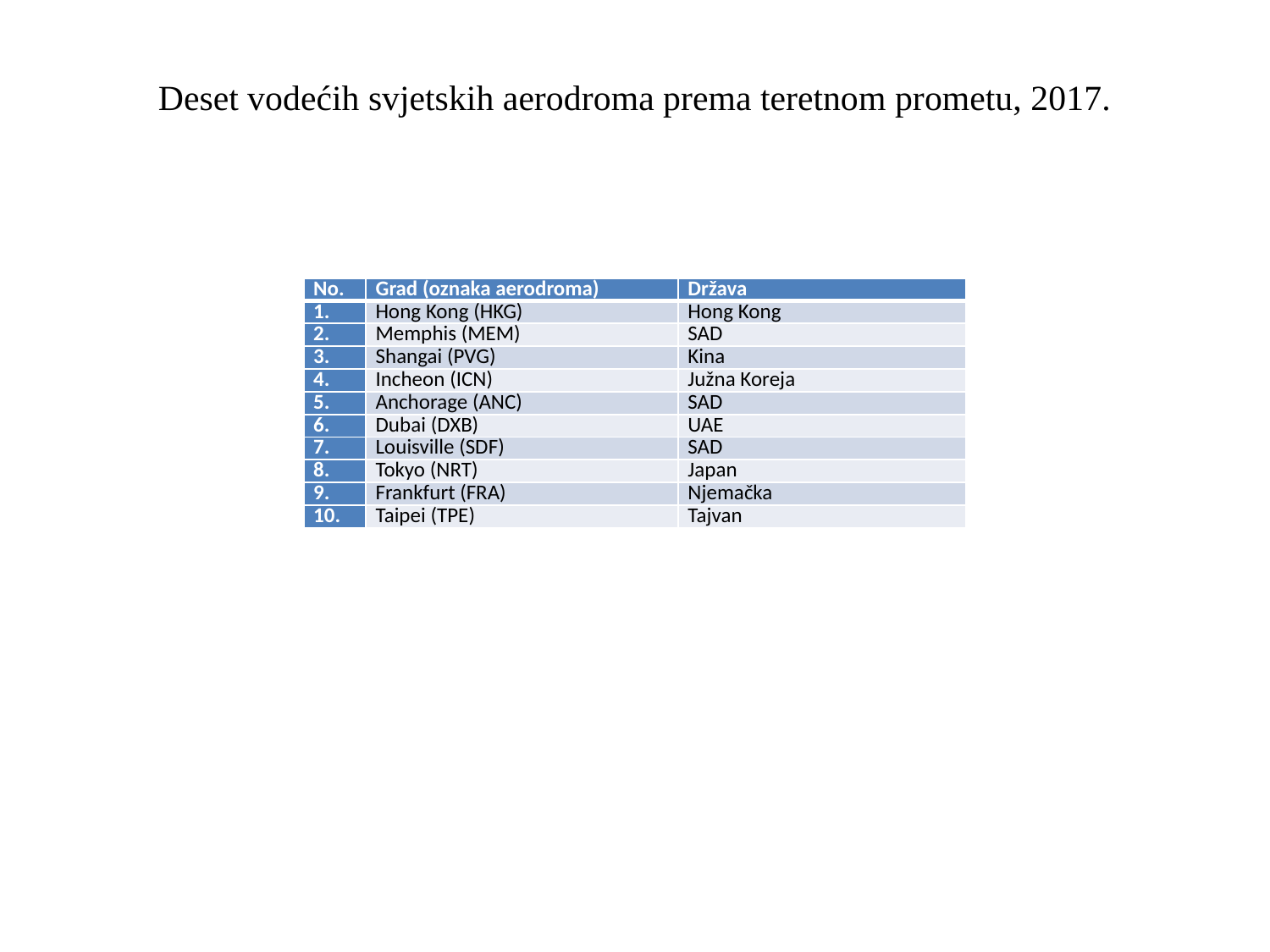

# Deset vodećih svjetskih aerodroma prema teretnom prometu, 2017.
| No. | Grad (oznaka aerodroma) | Država |
| --- | --- | --- |
| 1. | Hong Kong (HKG) | Hong Kong |
| 2. | Memphis (MEM) | SAD |
| 3. | Shangai (PVG) | Kina |
| 4. | Incheon (ICN) | Južna Koreja |
| 5. | Anchorage (ANC) | SAD |
| 6. | Dubai (DXB) | UAE |
| 7. | Louisville (SDF) | SAD |
| 8. | Tokyo (NRT) | Japan |
| 9. | Frankfurt (FRA) | Njemačka |
| 10. | Taipei (TPE) | Tajvan |